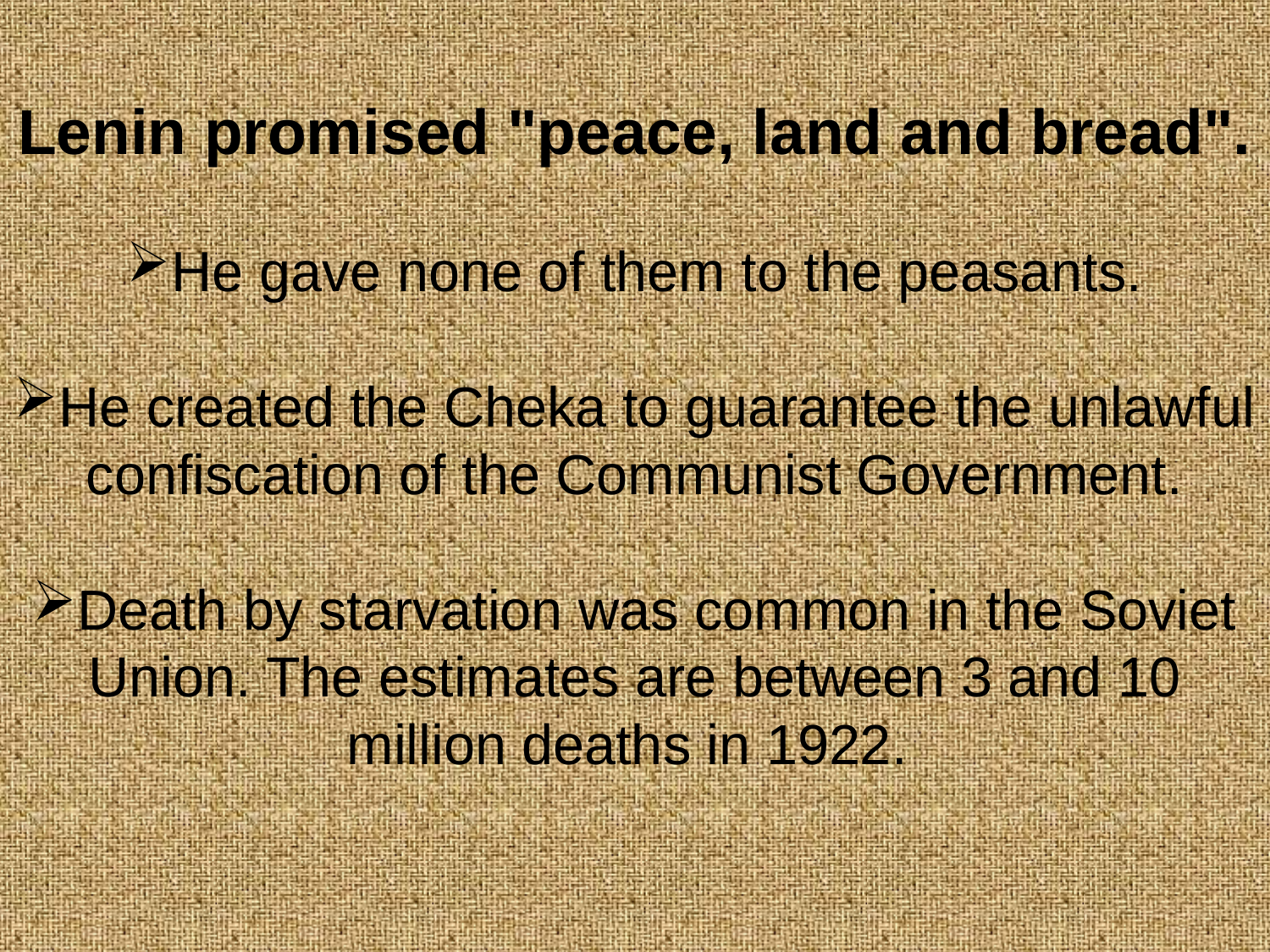

Lenin promised "peace, land and bread".

He gave none of them to the peasants.

He created the Cheka to guarantee the unlawful confiscation of the Communist Government.

Death by starvation was common in the Soviet Union. The estimates are between 3 and 10 million deaths in 1922.